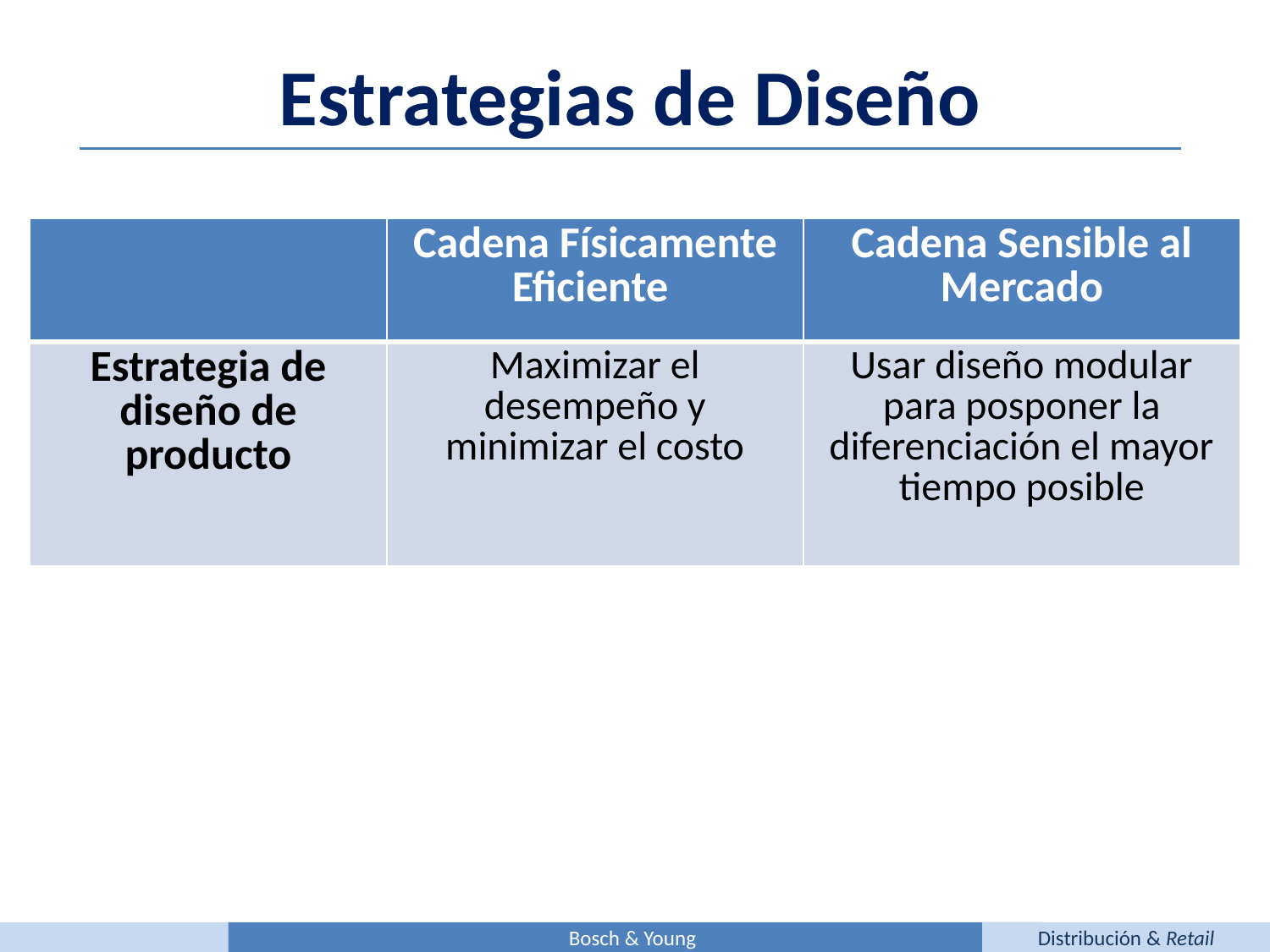

Estrategias de Diseño
|  | Cadena Físicamente Eficiente | Cadena Sensible al Mercado |
| --- | --- | --- |
| Estrategia de diseño de producto | Maximizar el desempeño y minimizar el costo | Usar diseño modular para posponer la diferenciación el mayor tiempo posible |

Bosch & Young
Distribución & Retail